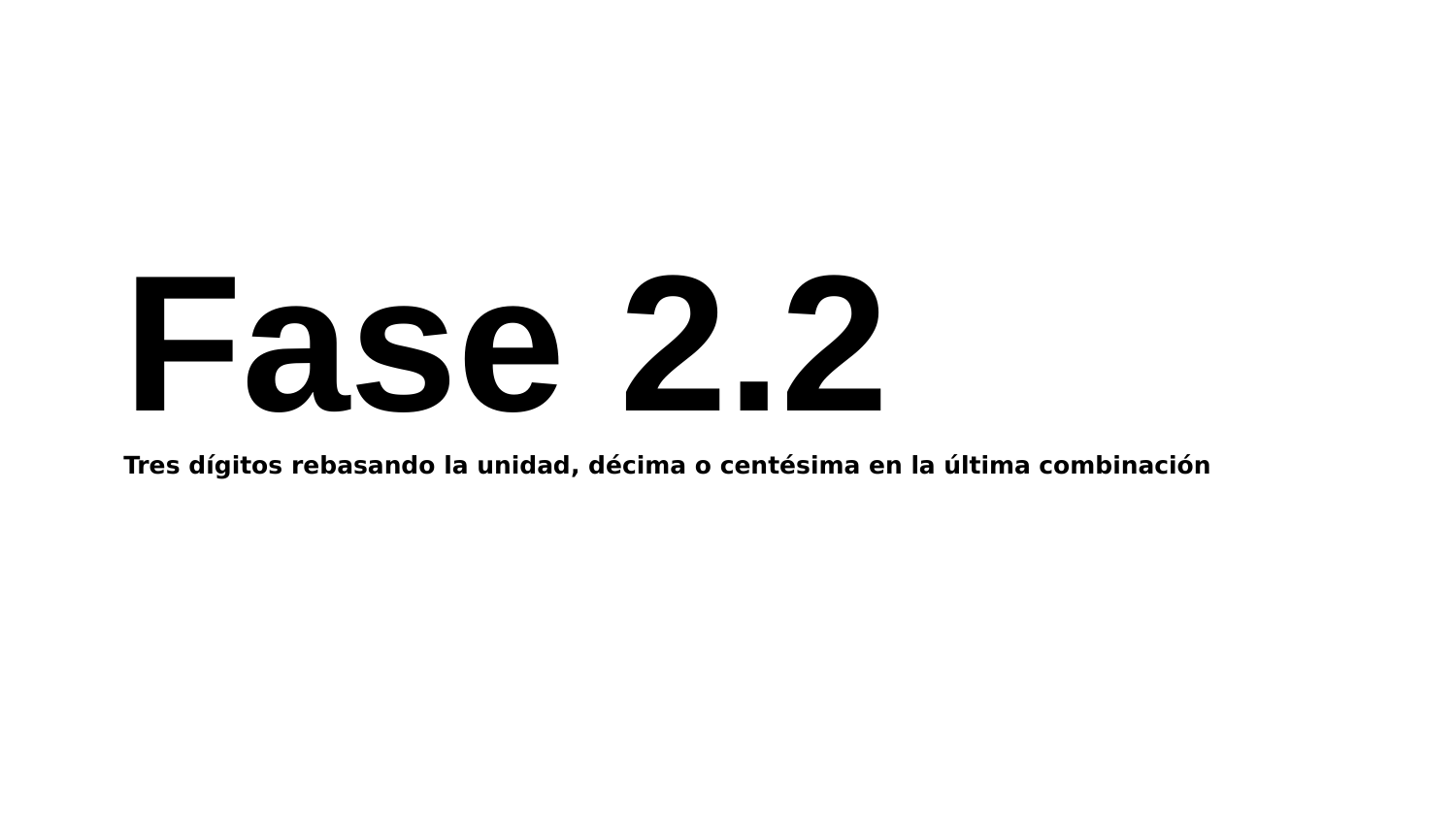

Fase 2.2
Tres dígitos rebasando la unidad, décima o centésima en la última combinación